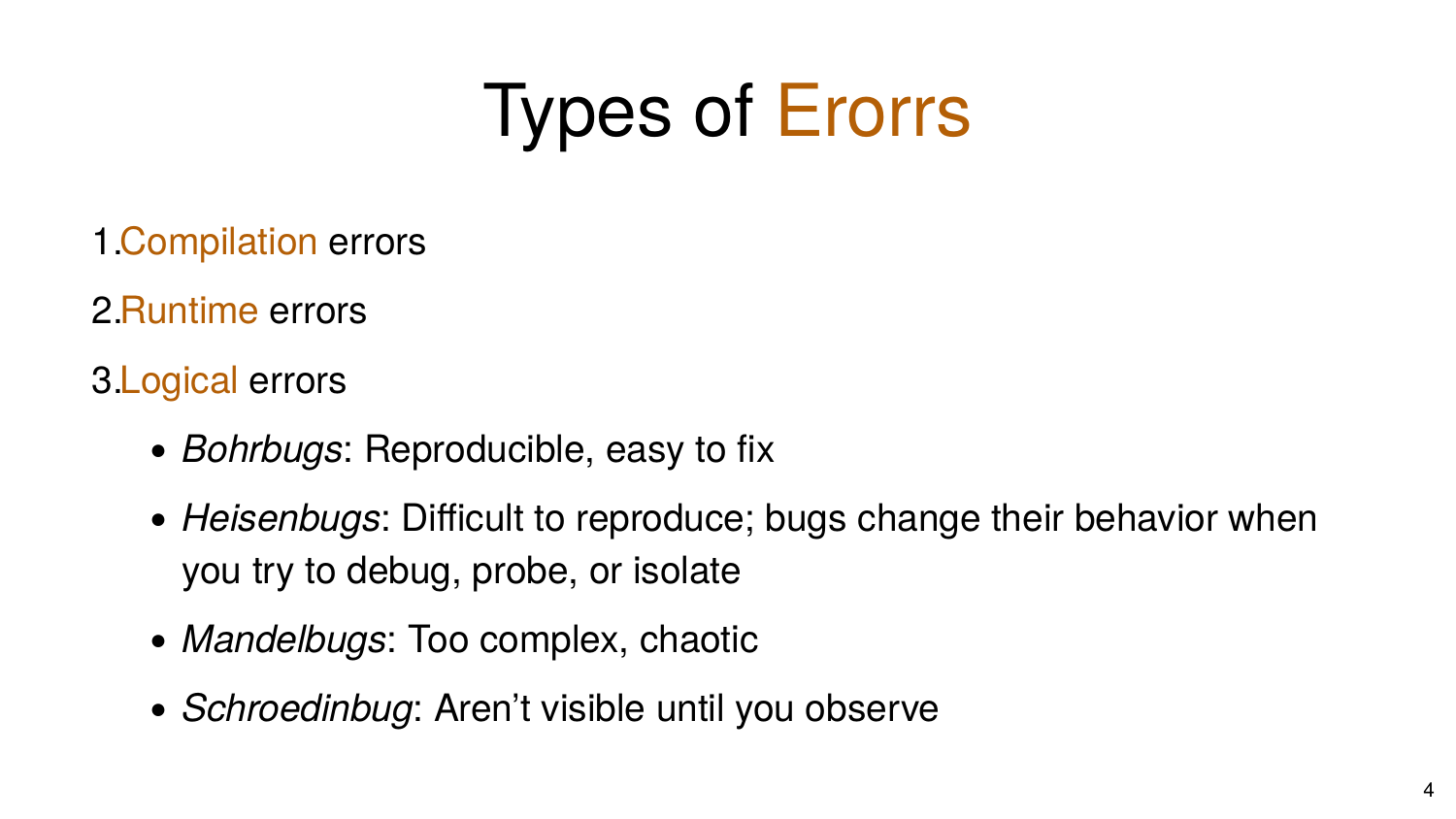

# Types of Erorrs
Compilation errors
Runtime errors
Logical errors
Bohrbugs: Reproducible, easy to fix
Heisenbugs: Difficult to reproduce; bugs change their behavior when you try to debug, probe, or isolate
Mandelbugs: Too complex, chaotic
Schroedinbug: Aren’t visible until you observe
4